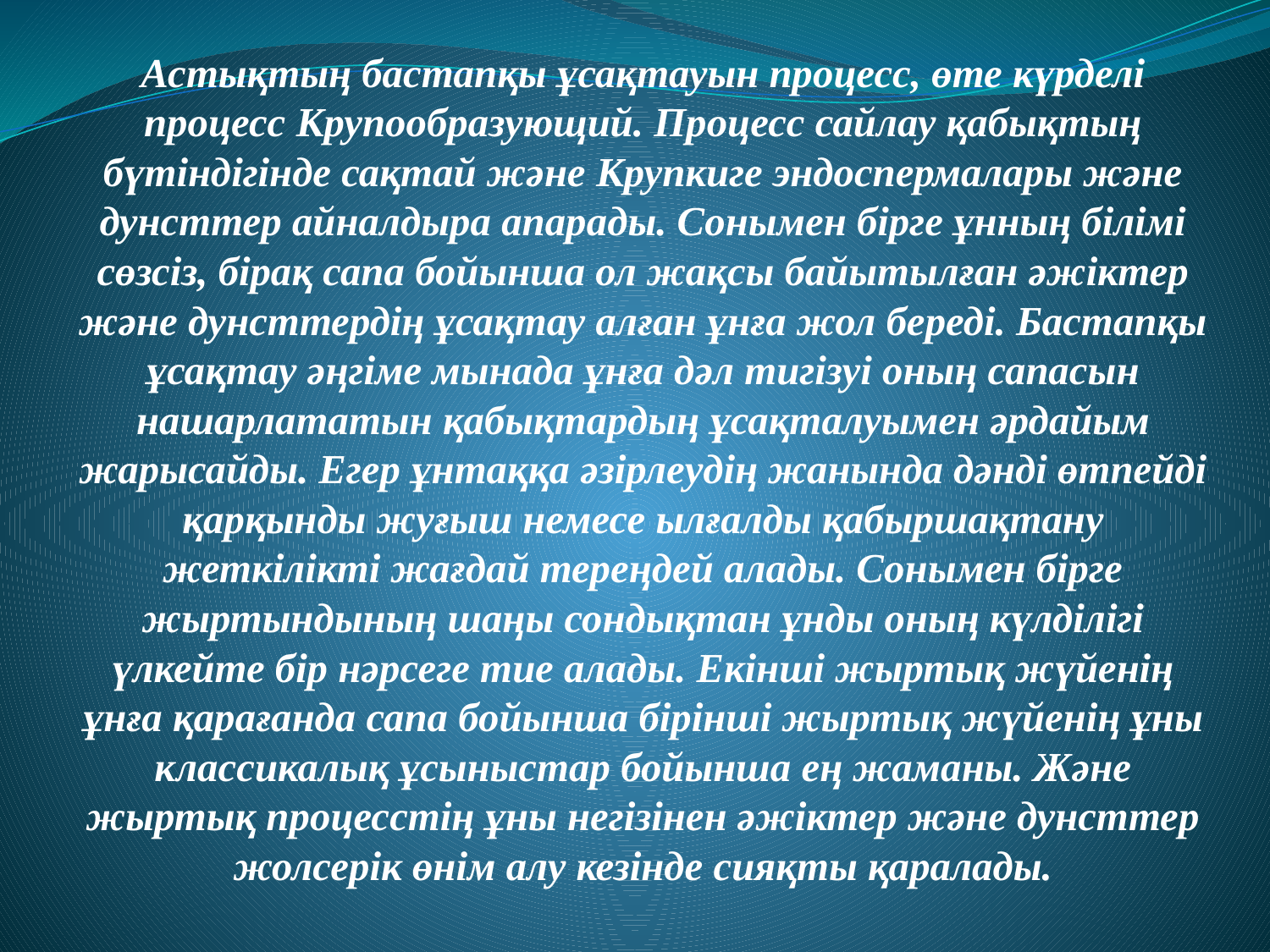

Астықтың бастапқы ұсақтауын процесс, өте күрделi процесс Крупообразующий. Процесс сайлау қабықтың бүтiндiгiнде сақтай және Крупкиге эндоспермалары және дунсттер айналдыра апарады. Сонымен бiрге ұнның бiлiмi сөзсiз, бiрақ сапа бойынша ол жақсы байытылған әжiктер және дунсттердiң ұсақтау алған ұнға жол бередi. Бастапқы ұсақтау әңгiме мынада ұнға дәл тигiзуi оның сапасын нашарлататын қабықтардың ұсақталуымен әрдайым жарысайды. Егер ұнтаққа әзiрлеудiң жанында дәндi өтпейдi қарқынды жуғыш немесе ылғалды қабыршақтану жеткiлiктi жағдай тереңдей алады. Сонымен бiрге жыртындының шаңы сондықтан ұнды оның күлдiлiгi үлкейте бiр нәрсеге тие алады. Екiншi жыртық жүйенiң ұнға қарағанда сапа бойынша бiрiншi жыртық жүйенiң ұны классикалық ұсыныстар бойынша ең жаманы. Және жыртық процесстiң ұны негiзiнен әжiктер және дунсттер жолсерiк өнiм алу кезiнде сияқты қаралады.